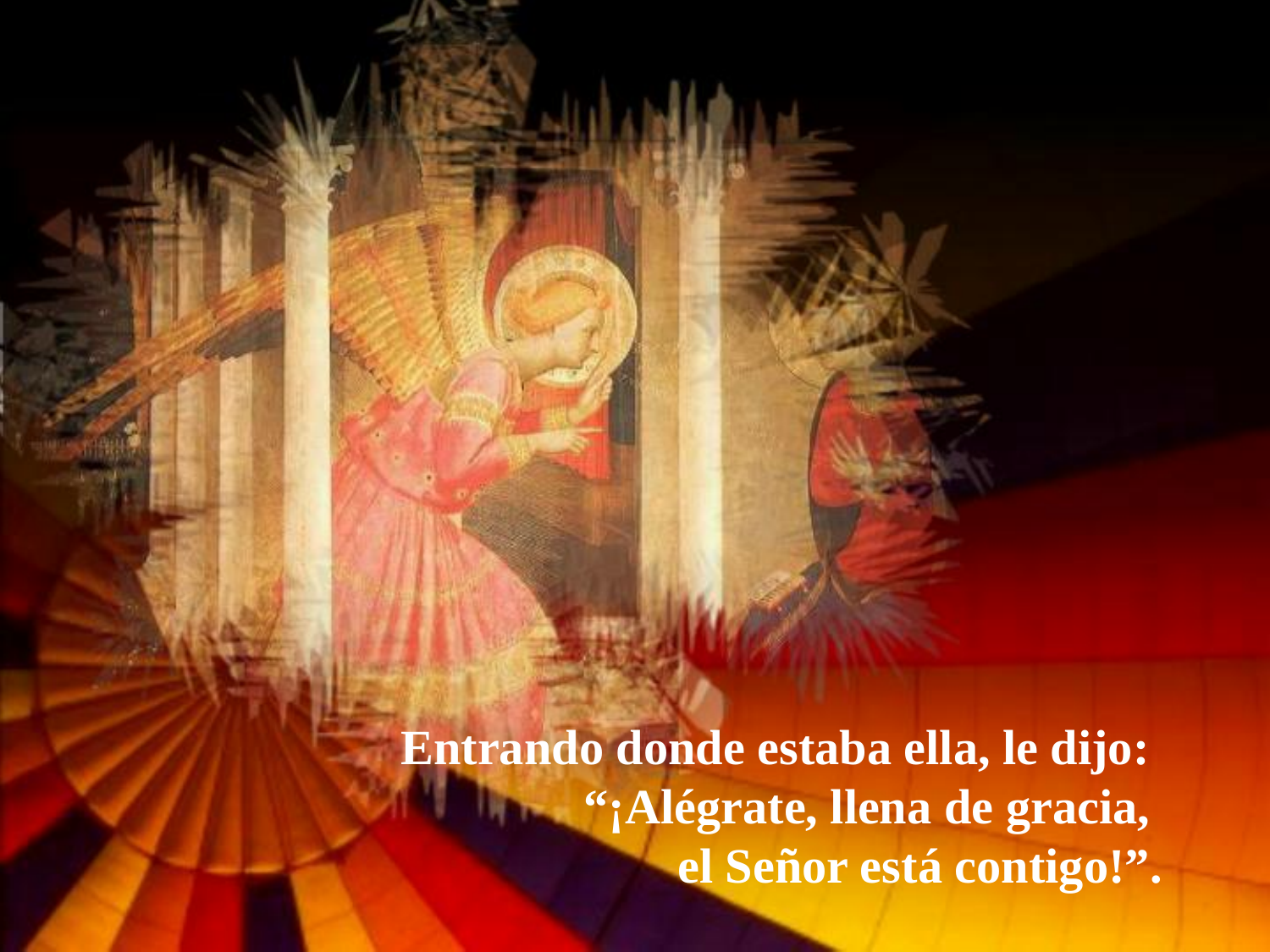

Entrando donde estaba ella, le dijo:
“¡Alégrate, llena de gracia,
el Señor está contigo!”.